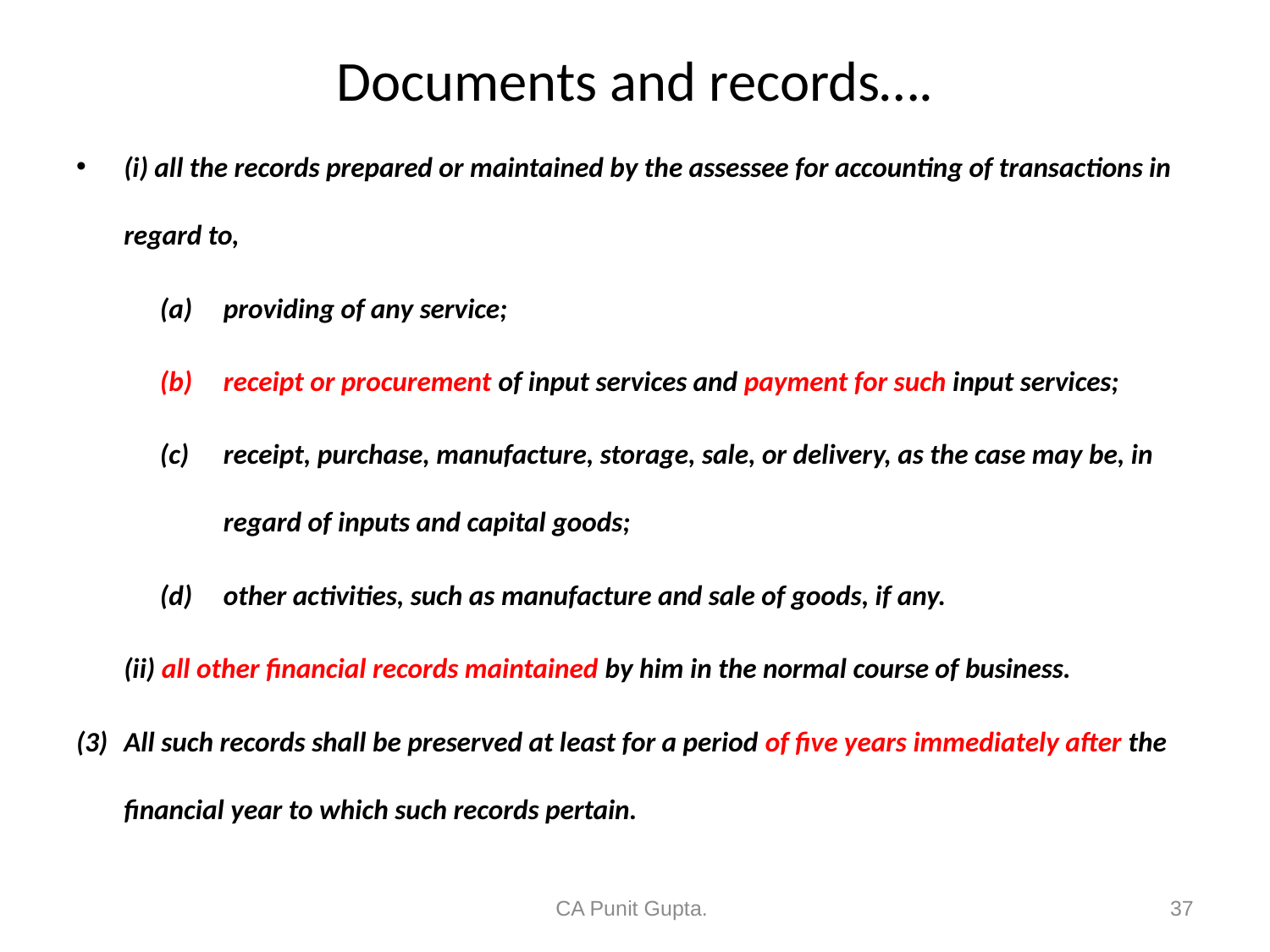

# Documents and records….
(i) all the records prepared or maintained by the assessee for accounting of transactions in regard to,
providing of any service;
receipt or procurement of input services and payment for such input services;
receipt, purchase, manufacture, storage, sale, or delivery, as the case may be, in regard of inputs and capital goods;
other activities, such as manufacture and sale of goods, if any.
	(ii) all other financial records maintained by him in the normal course of business.
(3)	All such records shall be preserved at least for a period of five years immediately after the financial year to which such records pertain.
CA Punit Gupta.
37